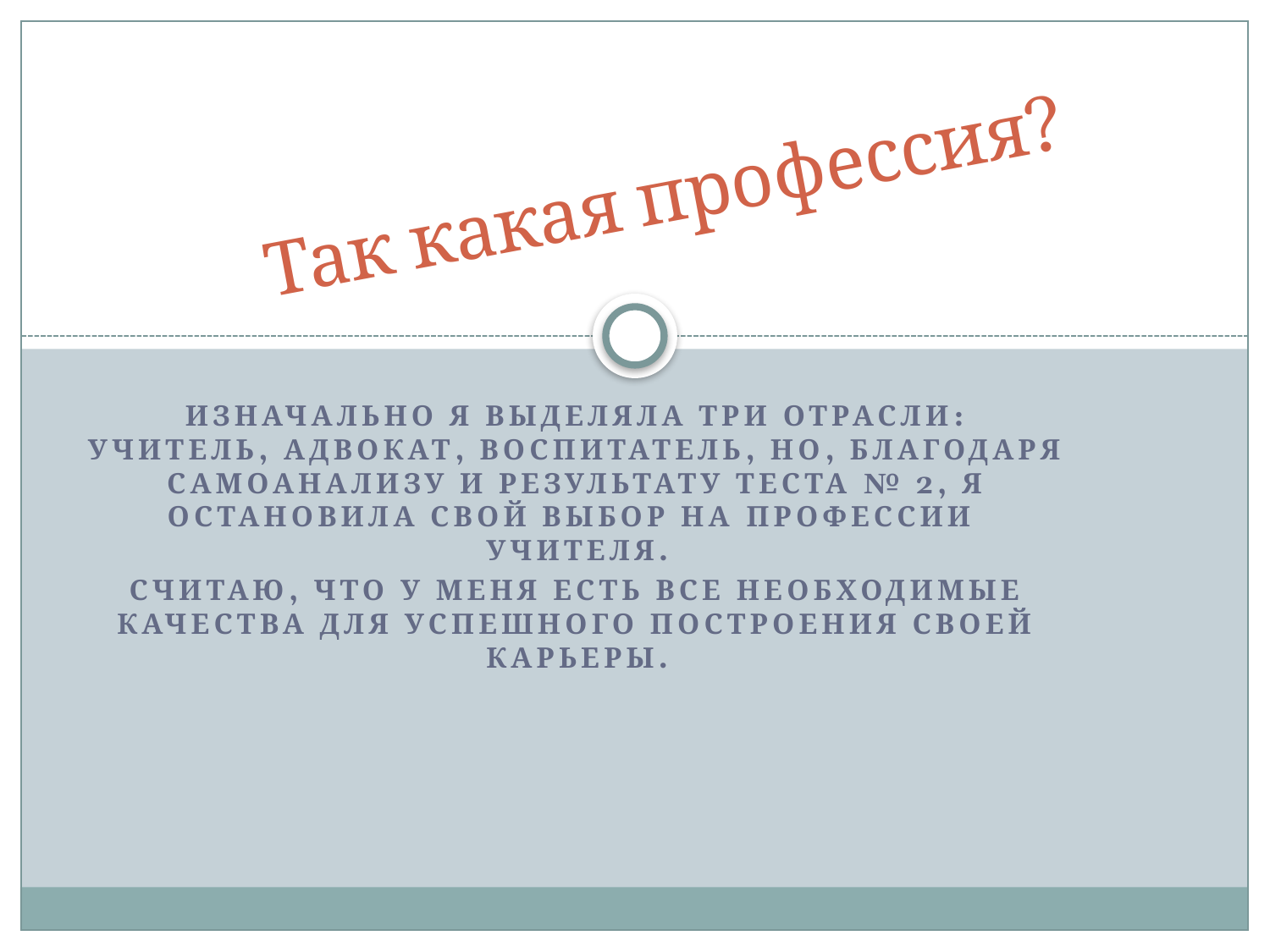

# Так какая профессия?
Изначально я выделяла три отрасли: учитель, адвокат, воспитатель, но, благодаря самоанализу и результату теста № 2, я остановила свой выбор на ПРОФЕССИИ  учителя.
Считаю, что у меня есть все необходимые качества для успешного построения своей карьеры.